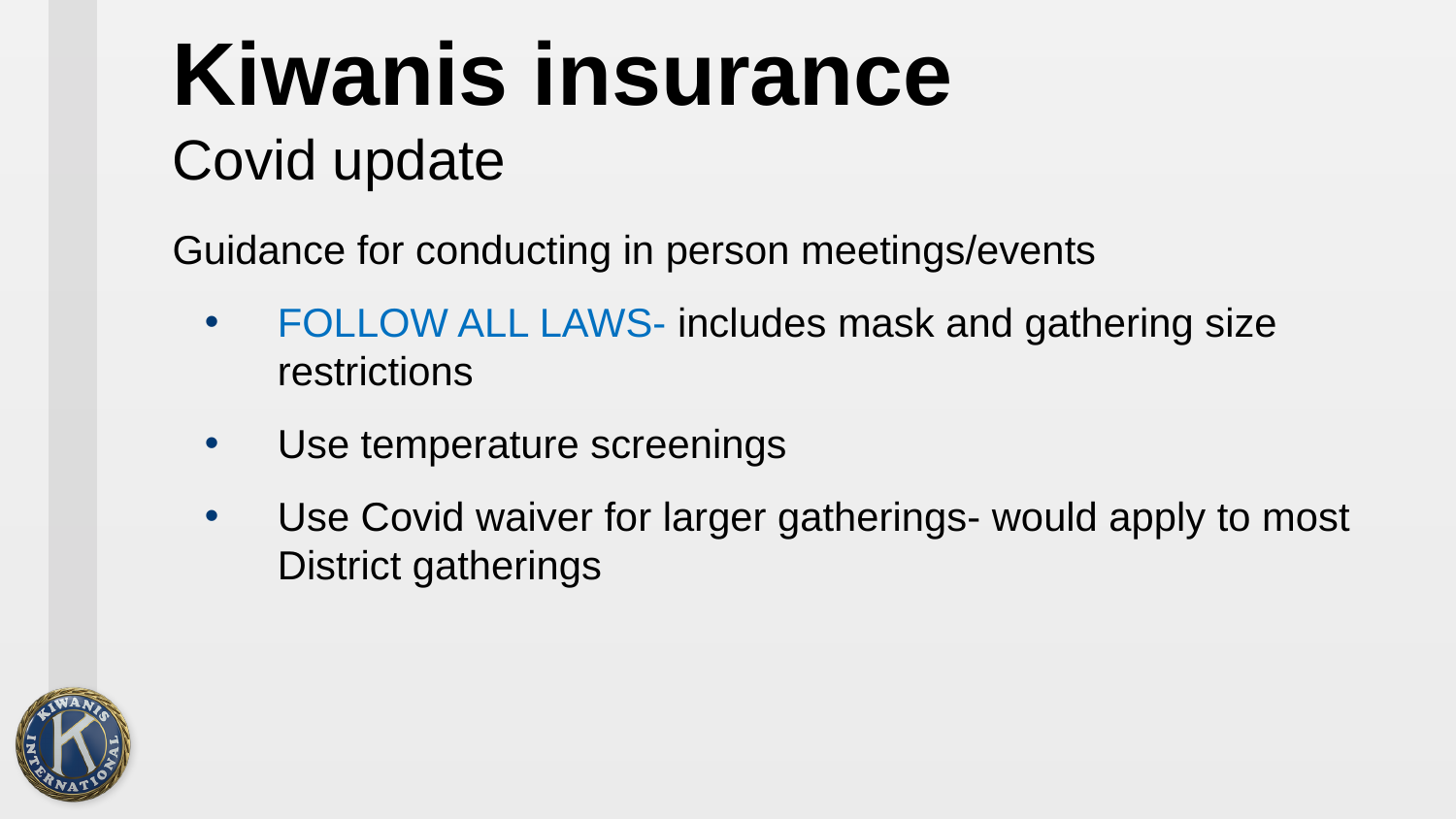

# Kiwanis insurance Covid update
Guidance for conducting in person meetings/events
FOLLOW ALL LAWS- includes mask and gathering size restrictions
Use temperature screenings
Use Covid waiver for larger gatherings- would apply to most District gatherings